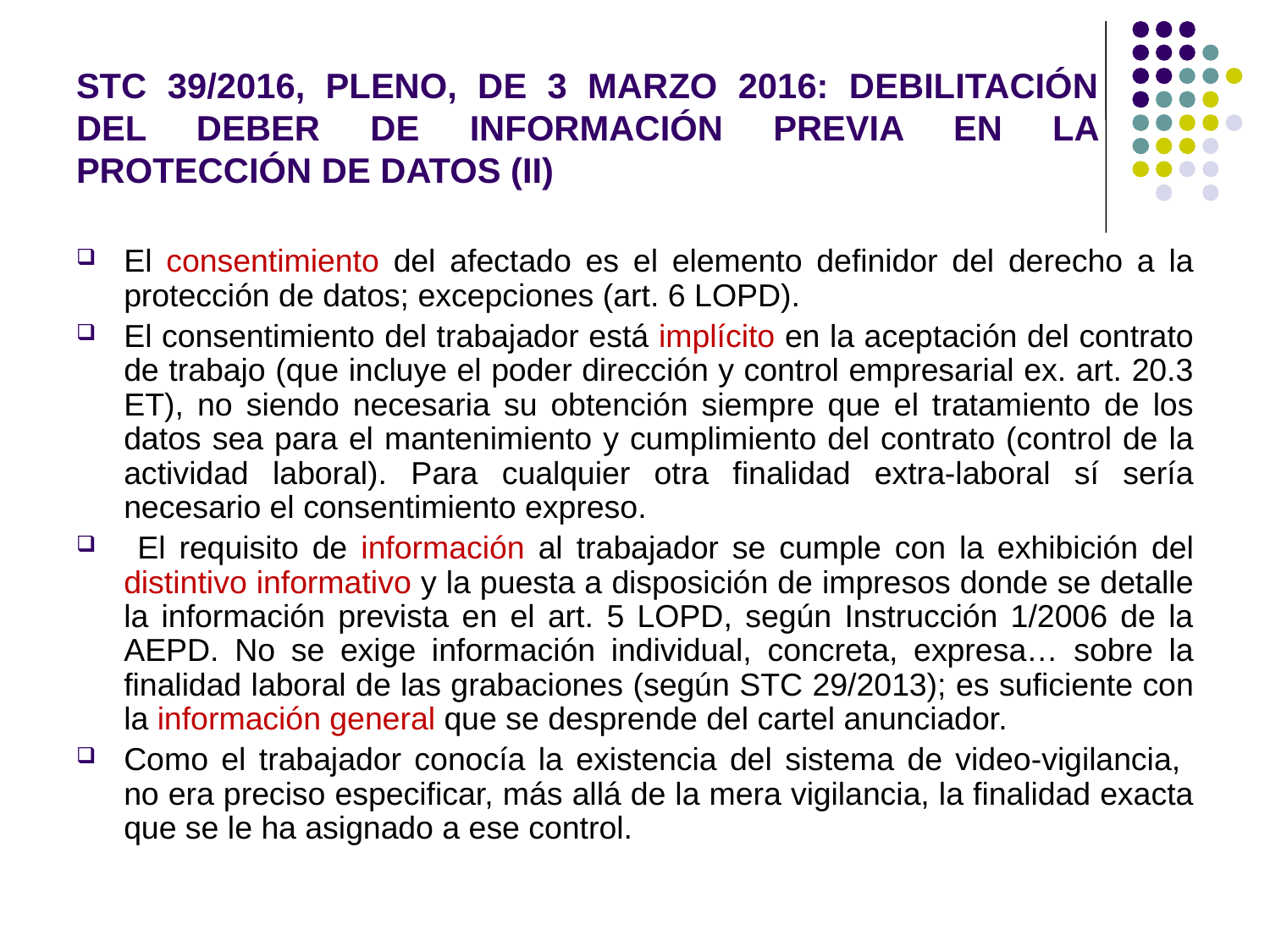

# STC 39/2016, PLENO, DE 3 MARZO 2016: DEBILITACIÓN DEL DEBER DE INFORMACIÓN PREVIA EN LA PROTECCIÓN DE DATOS (II)
El consentimiento del afectado es el elemento definidor del derecho a la protección de datos; excepciones (art. 6 LOPD).
El consentimiento del trabajador está implícito en la aceptación del contrato de trabajo (que incluye el poder dirección y control empresarial ex. art. 20.3 ET), no siendo necesaria su obtención siempre que el tratamiento de los datos sea para el mantenimiento y cumplimiento del contrato (control de la actividad laboral). Para cualquier otra finalidad extra-laboral sí sería necesario el consentimiento expreso.
 El requisito de información al trabajador se cumple con la exhibición del distintivo informativo y la puesta a disposición de impresos donde se detalle la información prevista en el art. 5 LOPD, según Instrucción 1/2006 de la AEPD. No se exige información individual, concreta, expresa… sobre la finalidad laboral de las grabaciones (según STC 29/2013); es suficiente con la información general que se desprende del cartel anunciador.
Como el trabajador conocía la existencia del sistema de video-vigilancia,  no era preciso especificar, más allá de la mera vigilancia, la finalidad exacta que se le ha asignado a ese control.